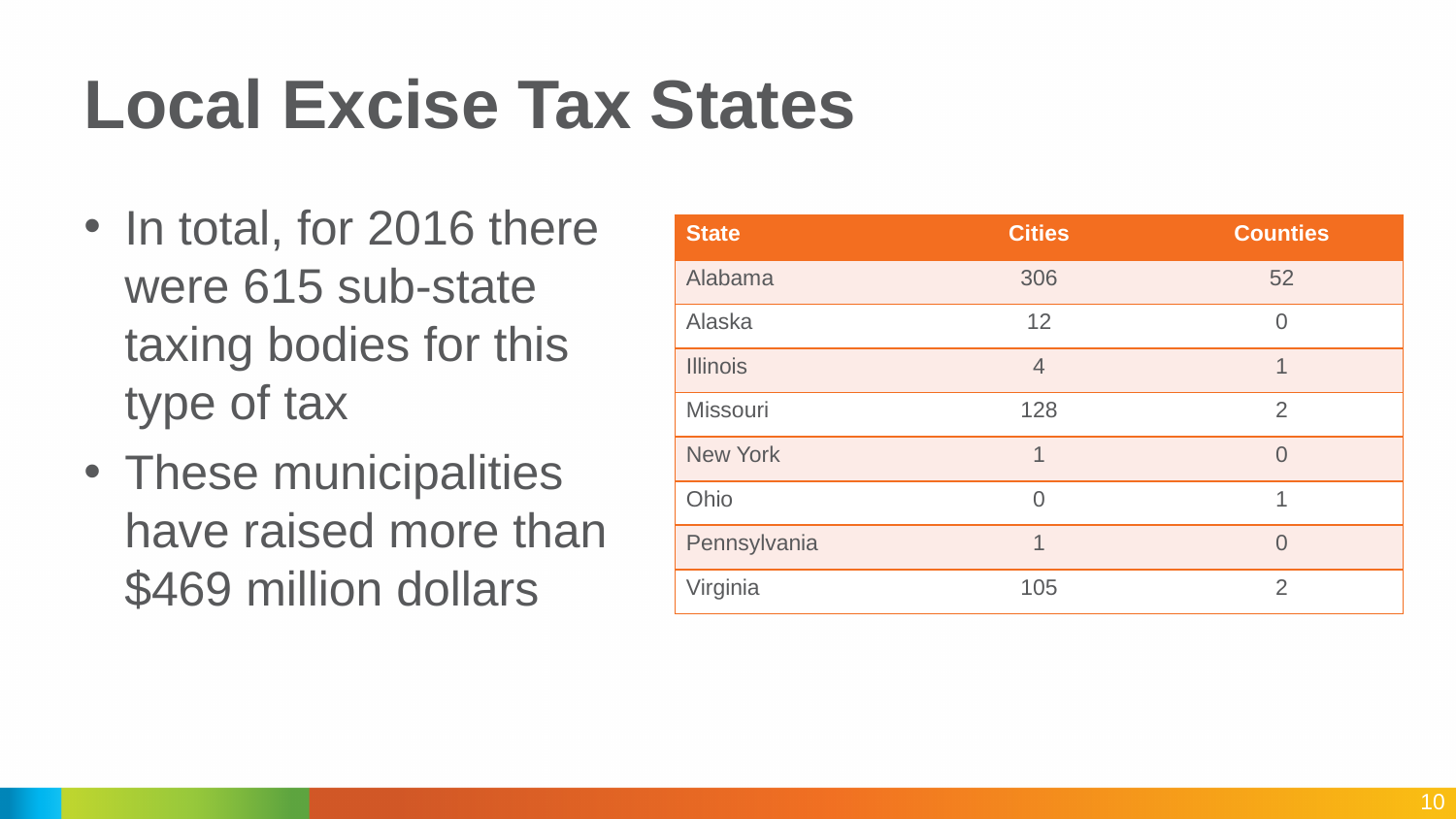

# Local Excise Tax States
In total, for 2016 there were 615 sub-state taxing bodies for this type of tax
These municipalities have raised more than $469 million dollars
| State | Cities | Counties |
| --- | --- | --- |
| Alabama | 306 | 52 |
| Alaska | 12 | 0 |
| Illinois | 4 | 1 |
| Missouri | 128 | 2 |
| New York | 1 | 0 |
| Ohio | 0 | 1 |
| Pennsylvania | 1 | 0 |
| Virginia | 105 | 2 |

10